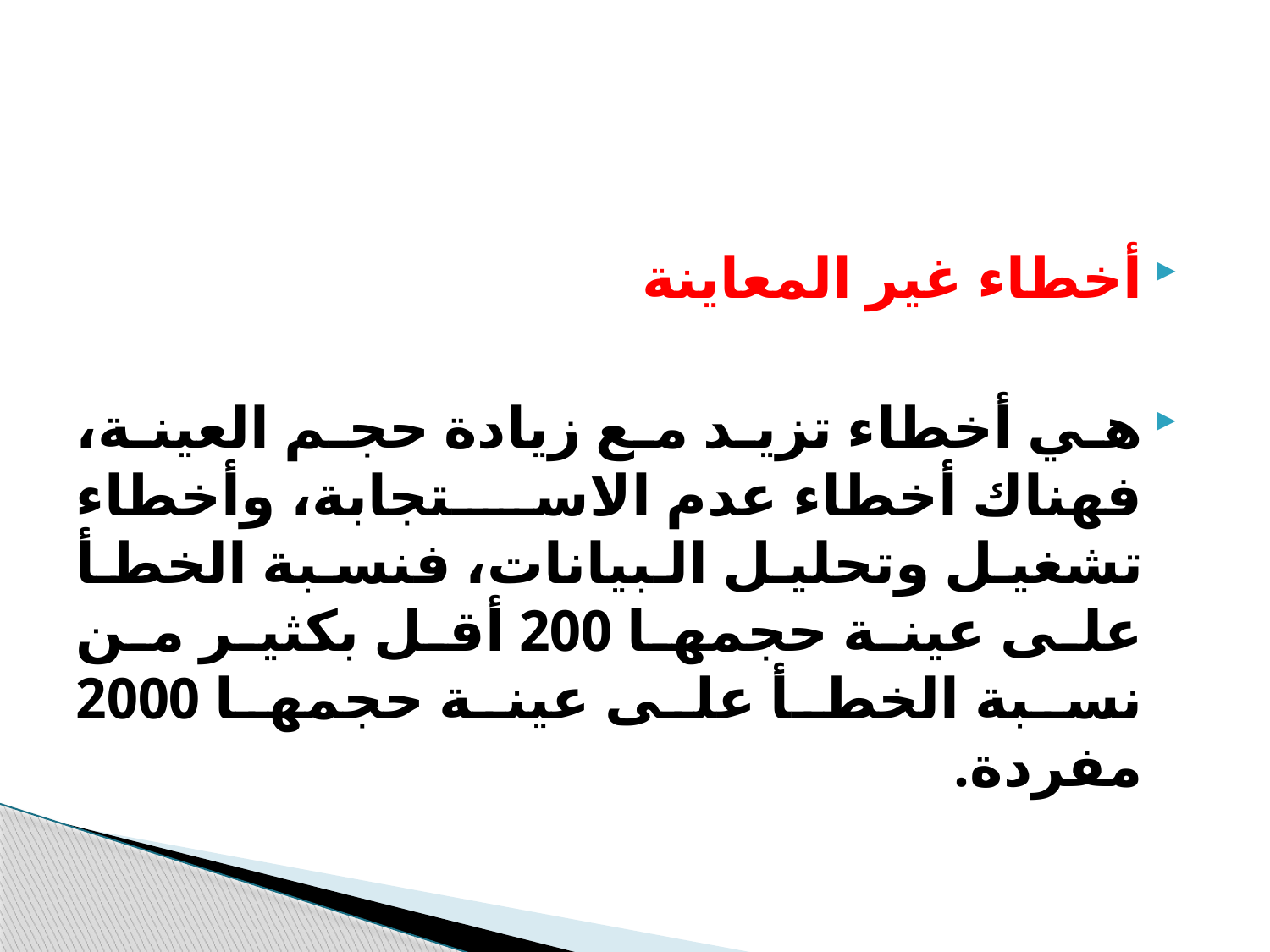

#
أخطاء غير المعاينة

هي أخطاء تزيد مع زيادة حجم العينة، فهناك أخطاء عدم الاستجابة، وأخطاء تشغيل وتحليل البيانات، فنسبة الخطأ على عينة حجمها 200 أقل بكثير من نسبة الخطأ على عينة حجمها 2000 مفردة.